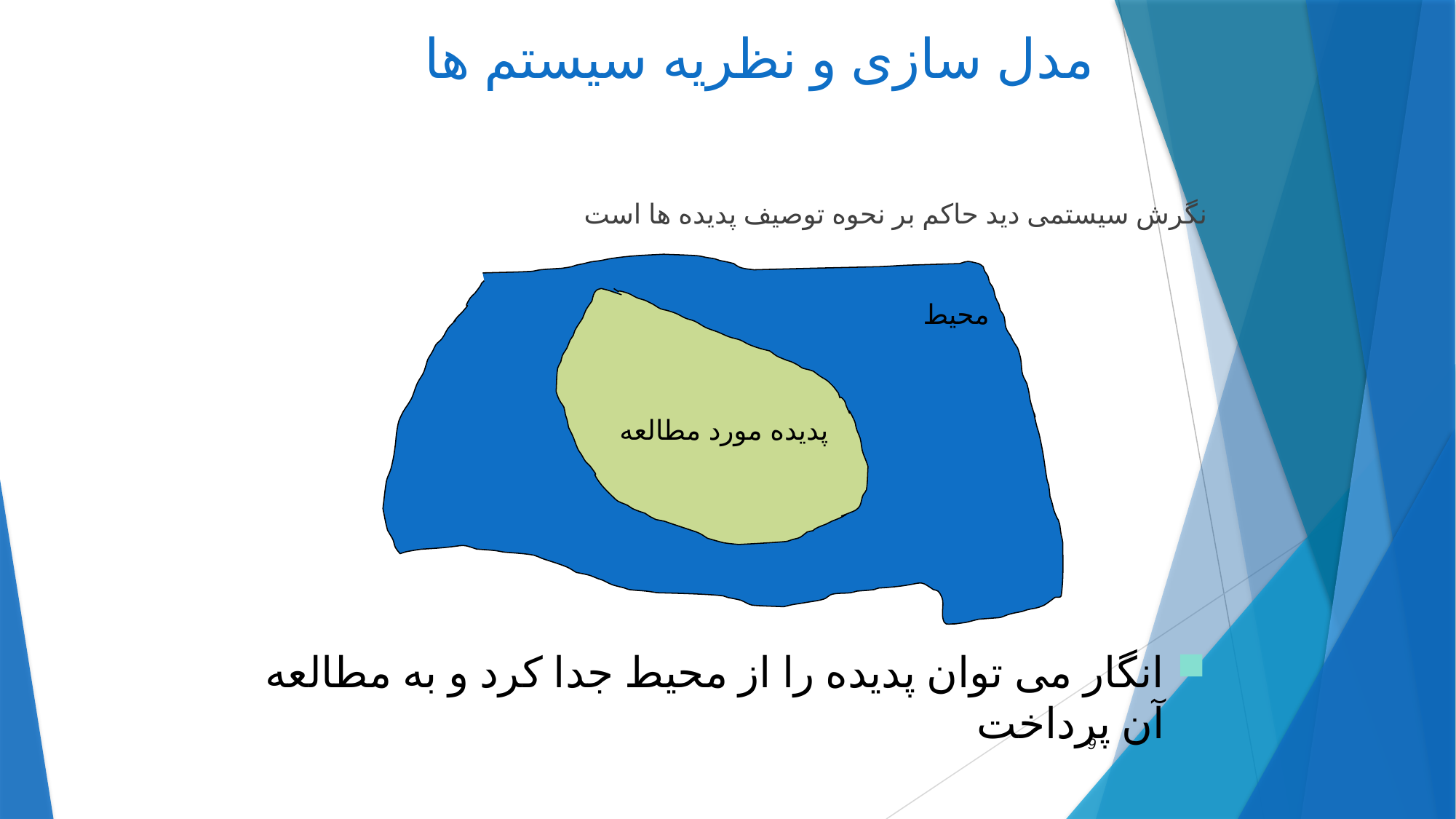

# مدل سازی و نظریه سیستم ها
نگرش سیستمی دید حاکم بر نحوه توصیف پدیده ها است

محیط
پدیده مورد مطالعه
انگار می توان پدیده را از محیط جدا کرد و به مطالعه آن پرداخت
9